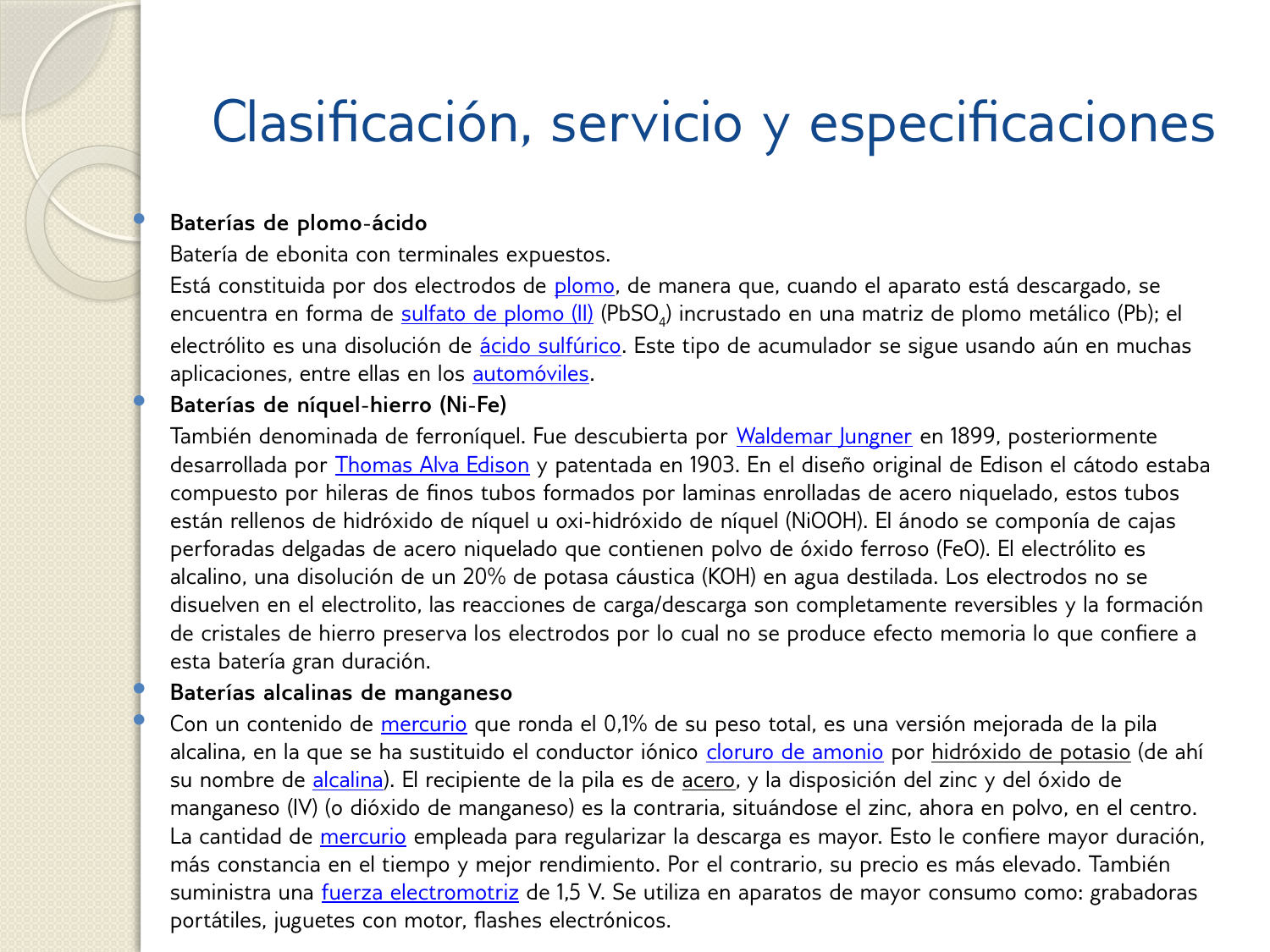

# Clasificación, servicio y especificaciones
Baterías de plomo-ácido
	Batería de ebonita con terminales expuestos.
	Está constituida por dos electrodos de plomo, de manera que, cuando el aparato está descargado, se encuentra en forma de sulfato de plomo (II) (PbSO4) incrustado en una matriz de plomo metálico (Pb); el electrólito es una disolución de ácido sulfúrico. Este tipo de acumulador se sigue usando aún en muchas aplicaciones, entre ellas en los automóviles.
Baterías de níquel-hierro (Ni-Fe)
	También denominada de ferroníquel. Fue descubierta por Waldemar Jungner en 1899, posteriormente desarrollada por Thomas Alva Edison y patentada en 1903. En el diseño original de Edison el cátodo estaba compuesto por hileras de finos tubos formados por laminas enrolladas de acero niquelado, estos tubos están rellenos de hidróxido de níquel u oxi-hidróxido de níquel (NiOOH). El ánodo se componía de cajas perforadas delgadas de acero niquelado que contienen polvo de óxido ferroso (FeO). El electrólito es alcalino, una disolución de un 20% de potasa cáustica (KOH) en agua destilada. Los electrodos no se disuelven en el electrolito, las reacciones de carga/descarga son completamente reversibles y la formación de cristales de hierro preserva los electrodos por lo cual no se produce efecto memoria lo que confiere a esta batería gran duración.
Baterías alcalinas de manganeso
Con un contenido de mercurio que ronda el 0,1% de su peso total, es una versión mejorada de la pila alcalina, en la que se ha sustituido el conductor iónico cloruro de amonio por hidróxido de potasio (de ahí su nombre de alcalina). El recipiente de la pila es de acero, y la disposición del zinc y del óxido de manganeso (IV) (o dióxido de manganeso) es la contraria, situándose el zinc, ahora en polvo, en el centro. La cantidad de mercurio empleada para regularizar la descarga es mayor. Esto le confiere mayor duración, más constancia en el tiempo y mejor rendimiento. Por el contrario, su precio es más elevado. También suministra una fuerza electromotriz de 1,5 V. Se utiliza en aparatos de mayor consumo como: grabadoras portátiles, juguetes con motor, flashes electrónicos.